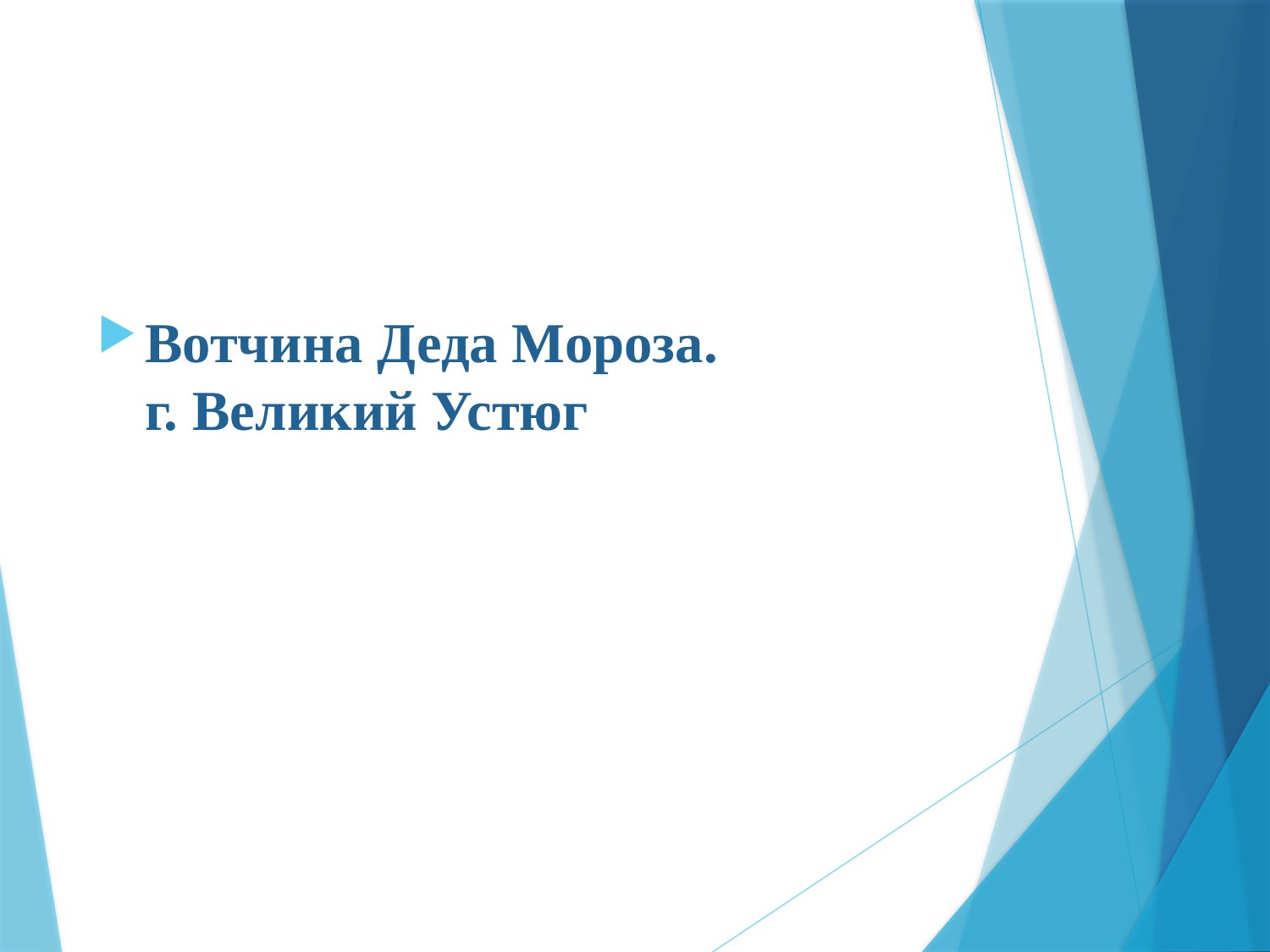

#
Вотчина Деда Мороза.
г. Великий Устюг